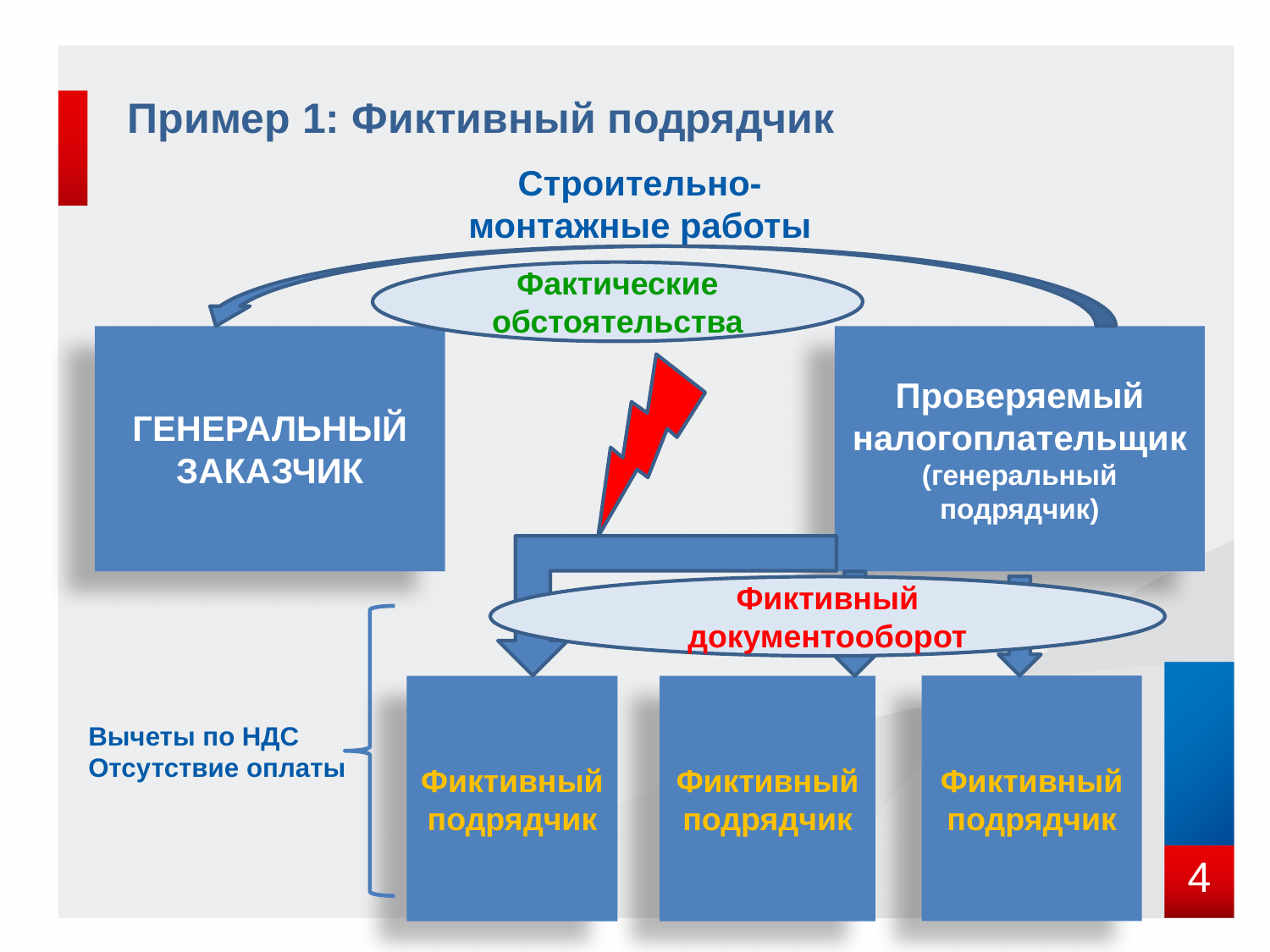

# Пример 1: Фиктивный подрядчик
Строительно-
монтажные работы

Фактические обстоятельства
ГЕНЕРАЛЬНЫЙ ЗАКАЗЧИК
Проверяемый налогоплательщик (генеральный подрядчик)

Фиктивный документооборот

Фиктивный подрядчик
Фиктивный подрядчик
Фиктивный подрядчик
Вычеты по НДС
Отсутствие оплаты
4